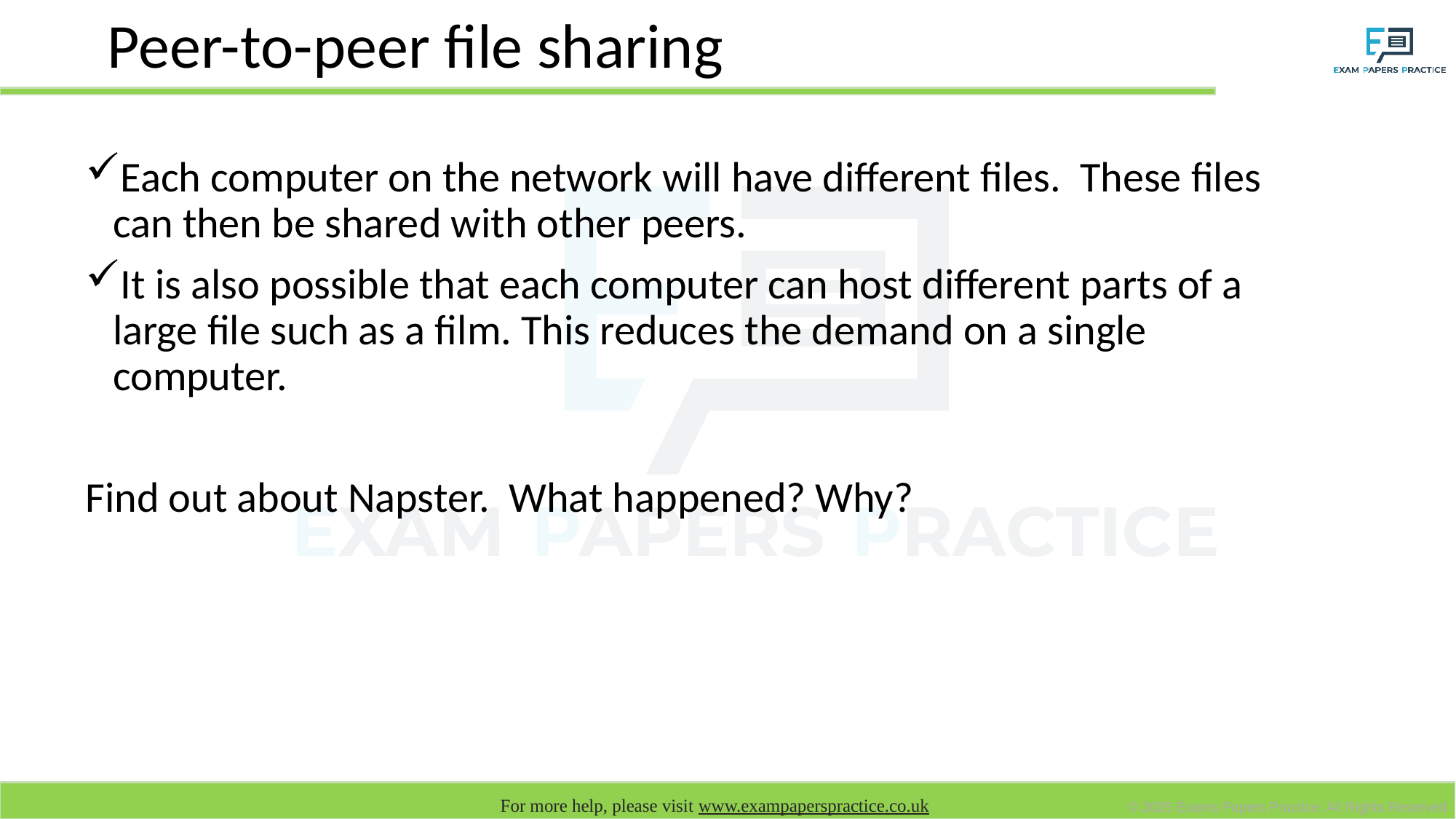

# Peer-to-peer file sharing
Each computer on the network will have different files.  These files can then be shared with other peers.
It is also possible that each computer can host different parts of a large file such as a film. This reduces the demand on a single computer.

Find out about Napster.  What happened? Why?